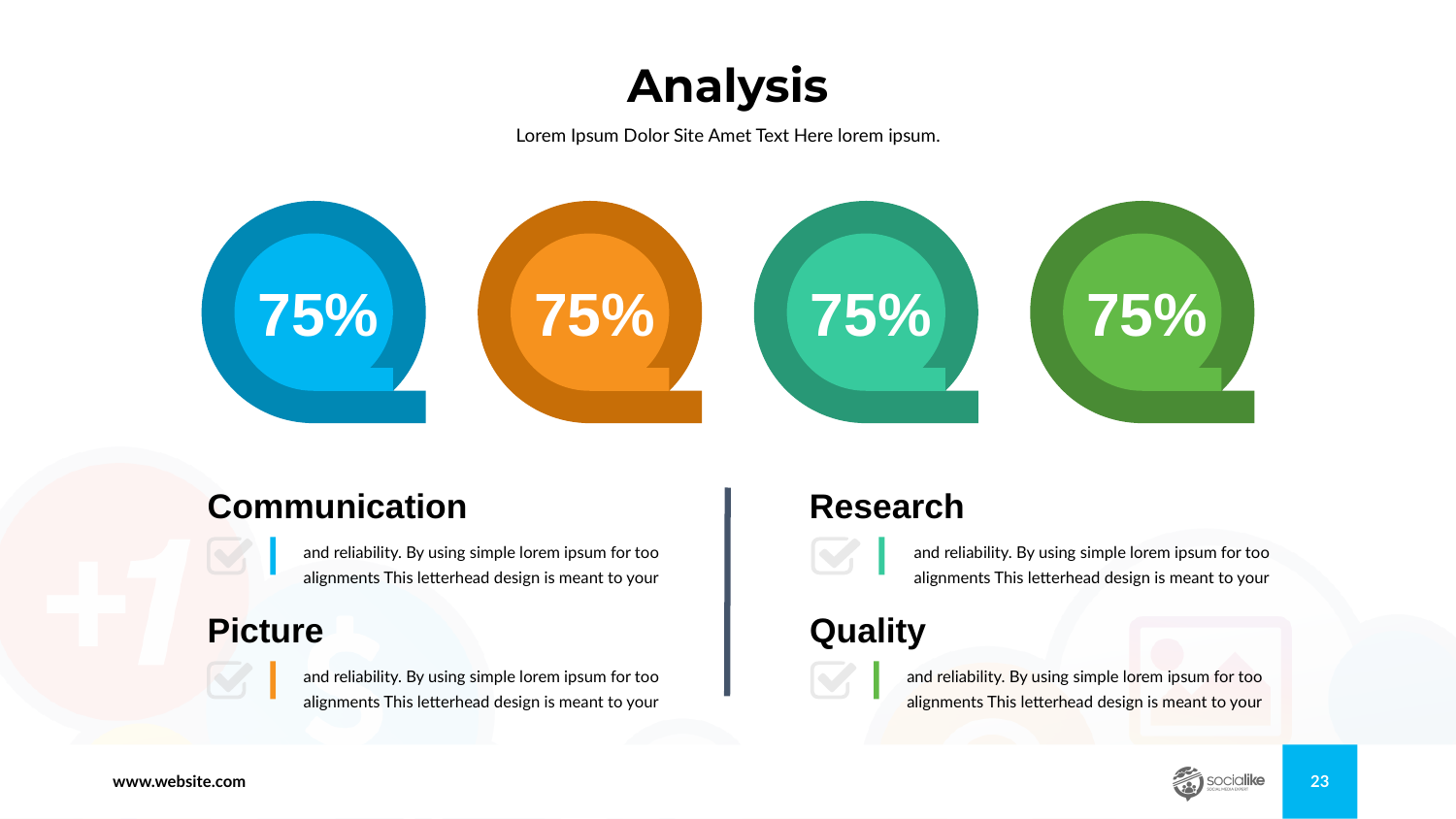

# Analysis
Lorem Ipsum Dolor Site Amet Text Here lorem ipsum.

75%
75%
75%
75%
Communication
Research
and reliability. By using simple lorem ipsum for too
alignments This letterhead design is meant to your

and reliability. By using simple lorem ipsum for too
alignments This letterhead design is meant to your

Picture
and reliability. By using simple lorem ipsum for too
alignments This letterhead design is meant to your

Quality
and reliability. By using simple lorem ipsum for too
alignments This letterhead design is meant to your

23
www.website.com